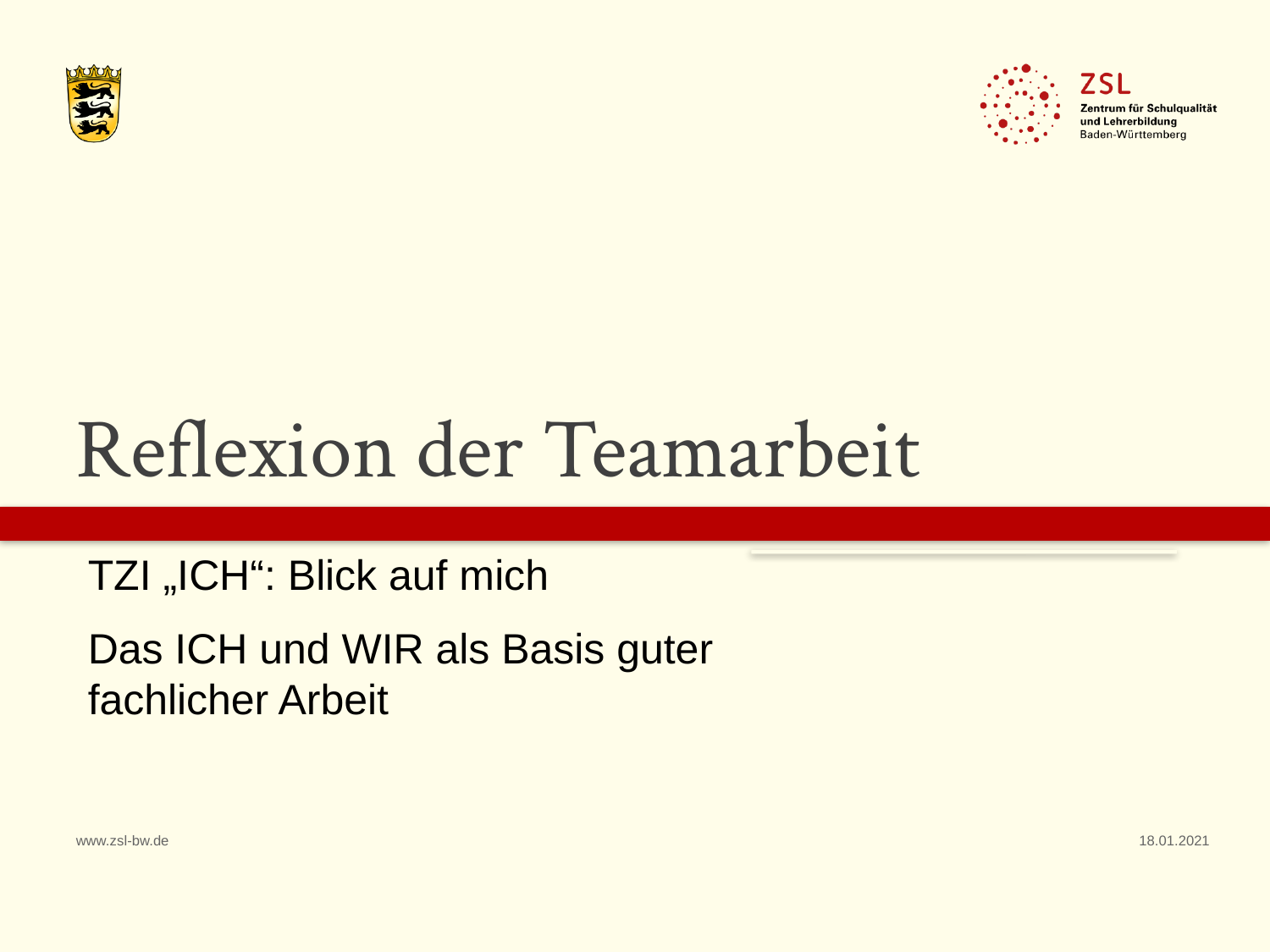

# Reflexion der Teamarbeit
TZI „ICH“: Blick auf mich

Das ICH und WIR als Basis guter fachlicher Arbeit

www.zsl-bw.de
18.01.2021